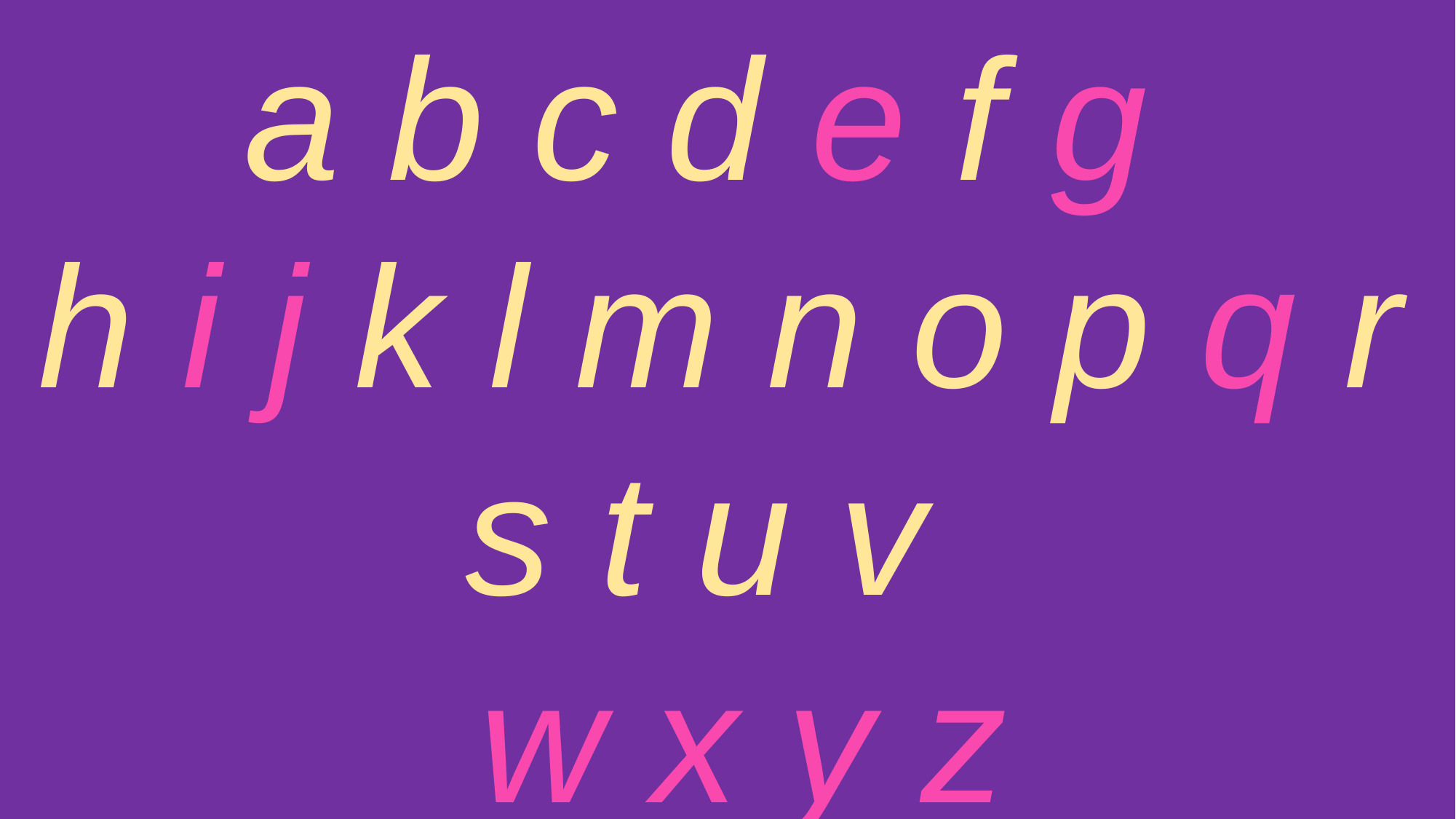

a b c d e f g
h i j k l m n o p q r s t u v
 w x y z